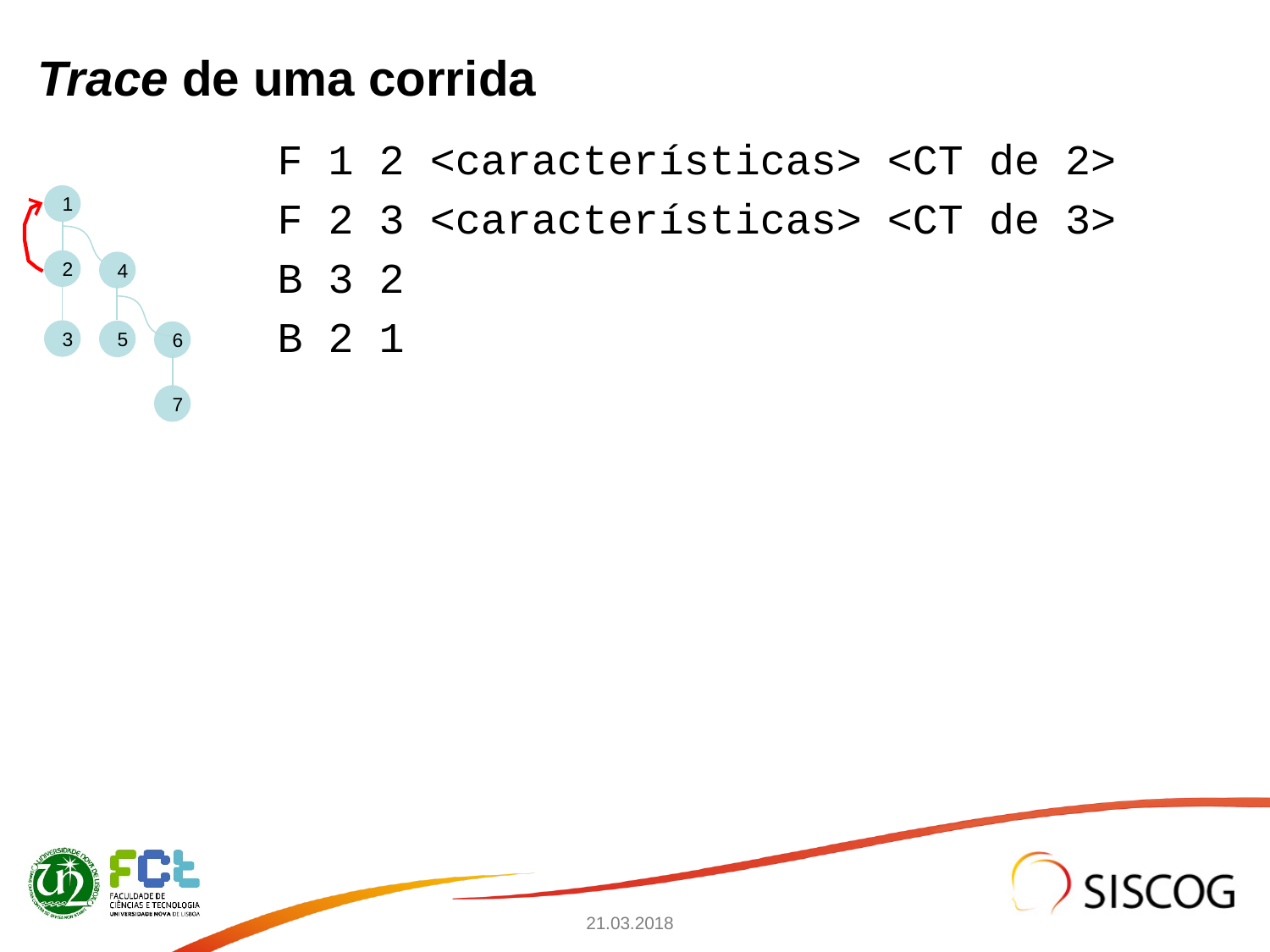

# Trace de uma corrida
F 1 2 <características> <CT de 2>
F 2 3 <características> <CT de 3>
B 3 2
B 2 1
1

2
4
3
5
6
7